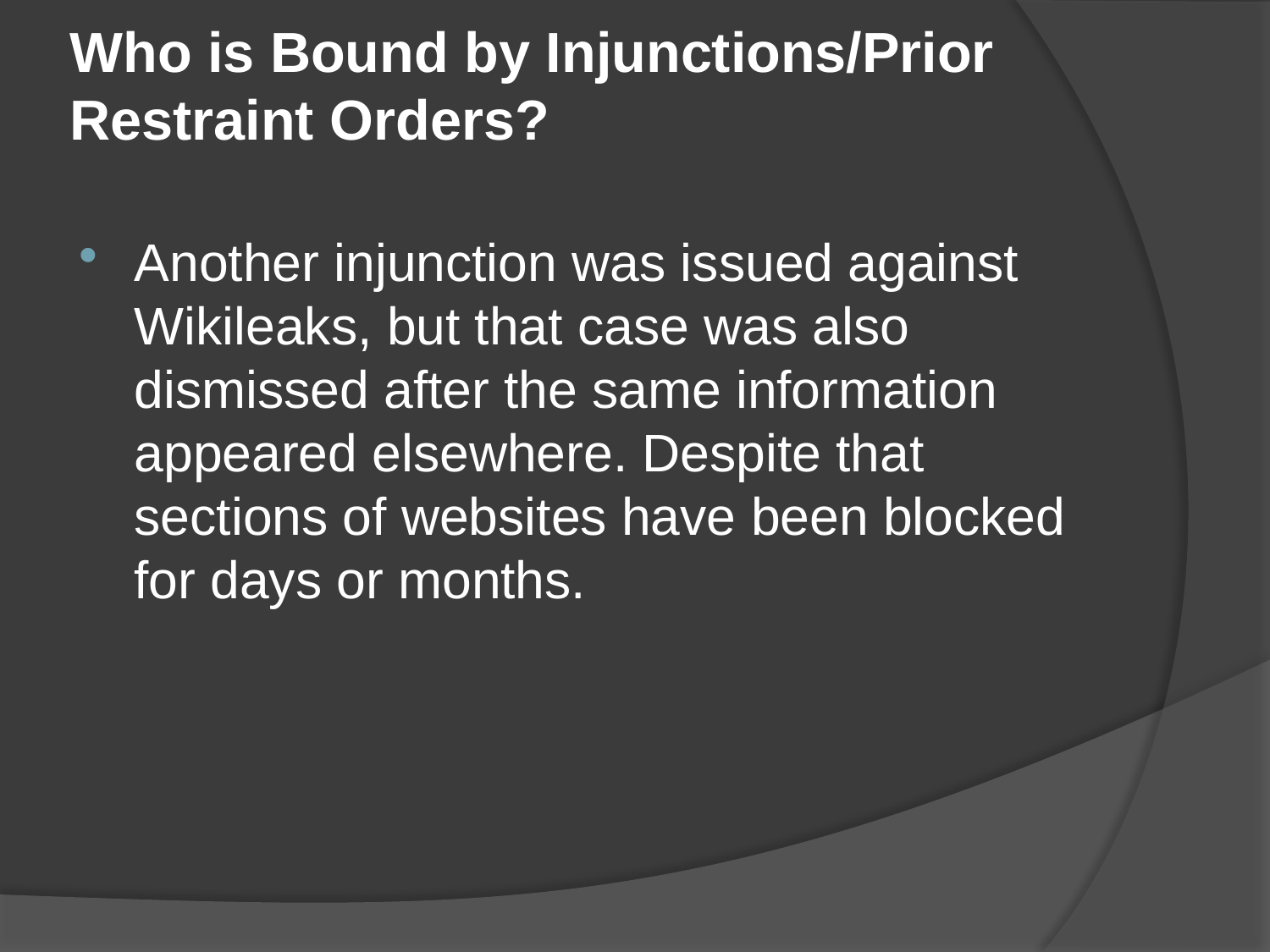

# Who is Bound by Injunctions/Prior Restraint Orders?
Another injunction was issued against Wikileaks, but that case was also dismissed after the same information appeared elsewhere. Despite that sections of websites have been blocked for days or months.